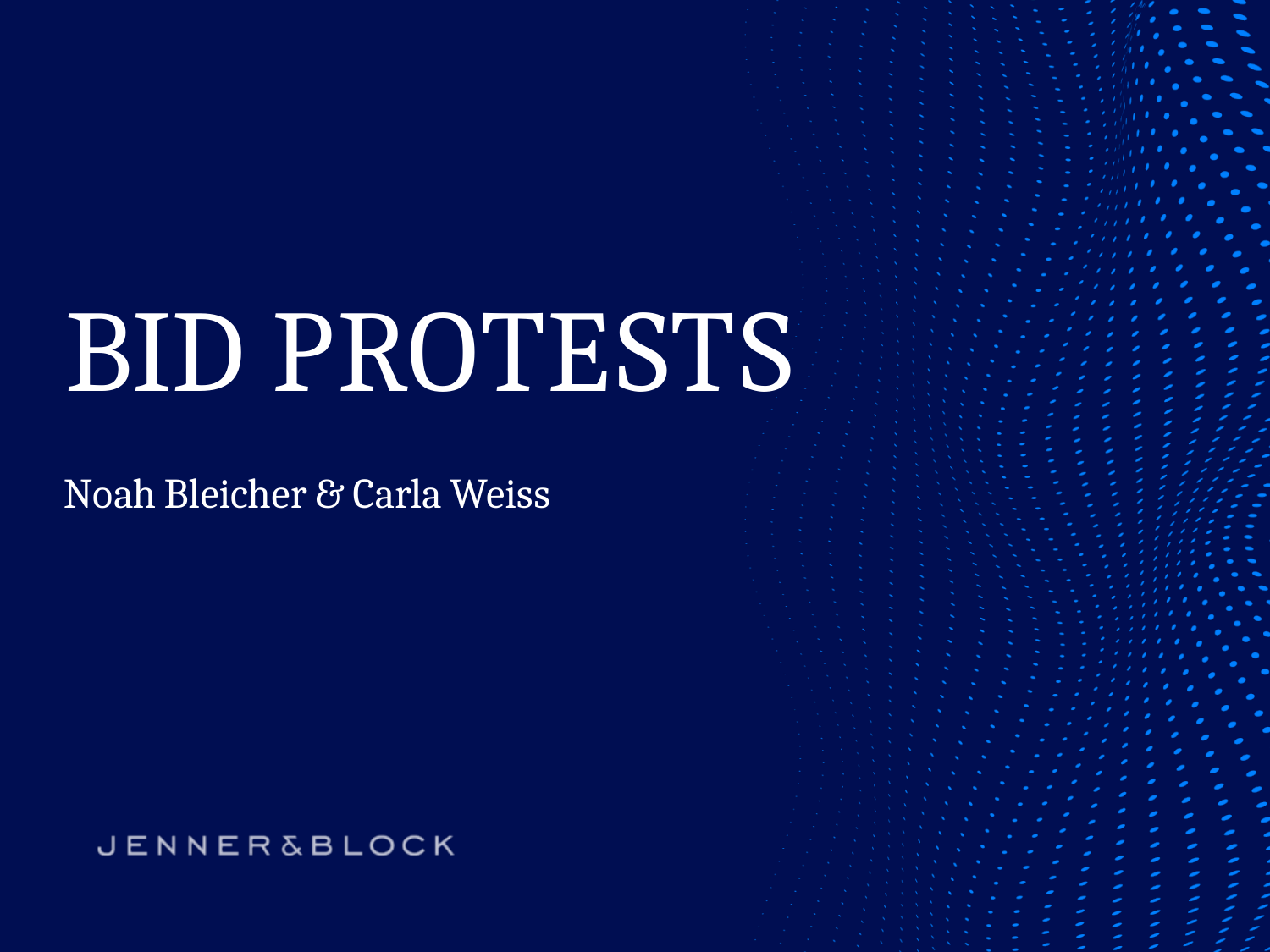

# BID PROTESTS Noah Bleicher & Carla Weiss